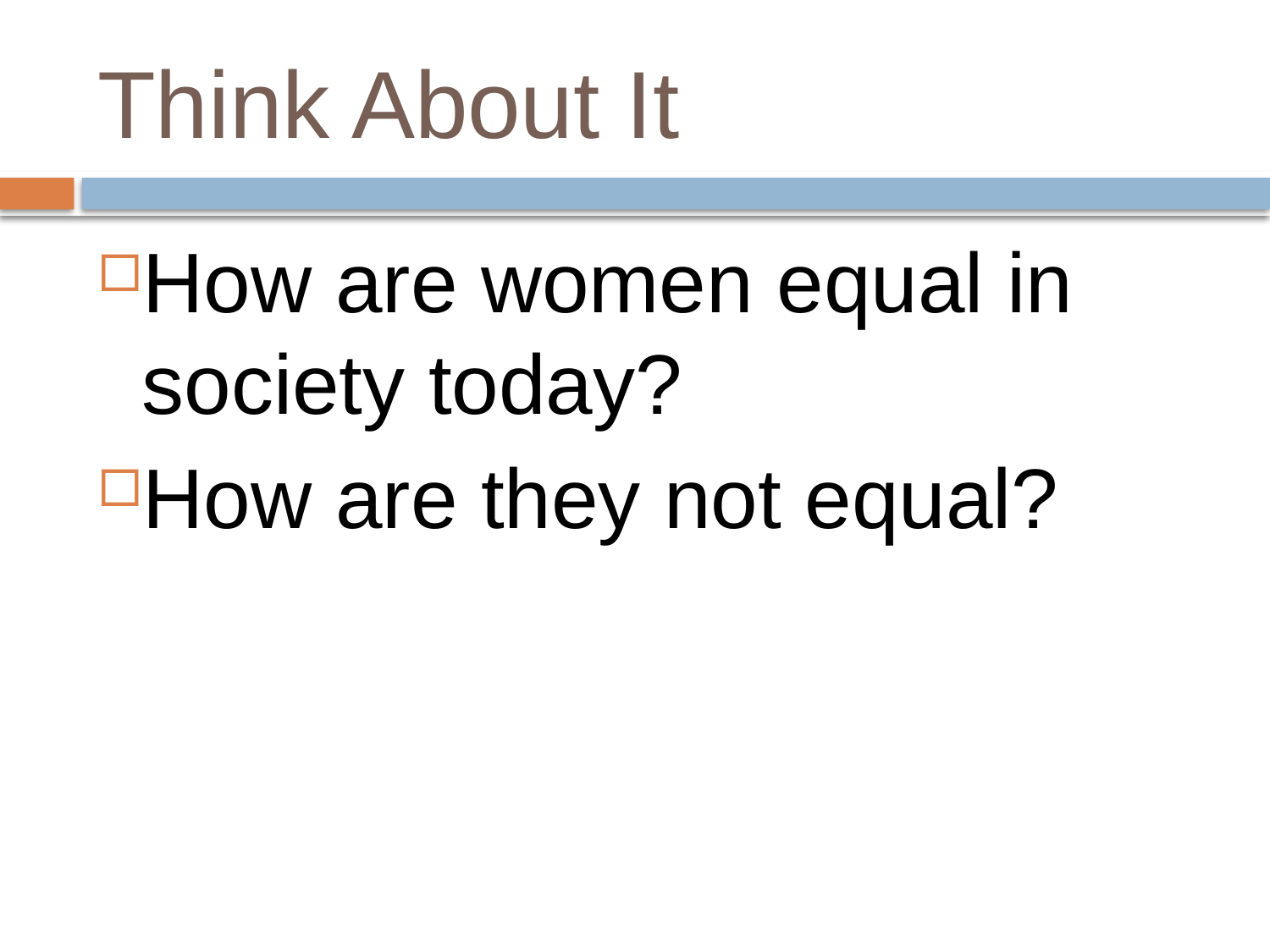

# Think About It
How are women equal in society today?
How are they not equal?